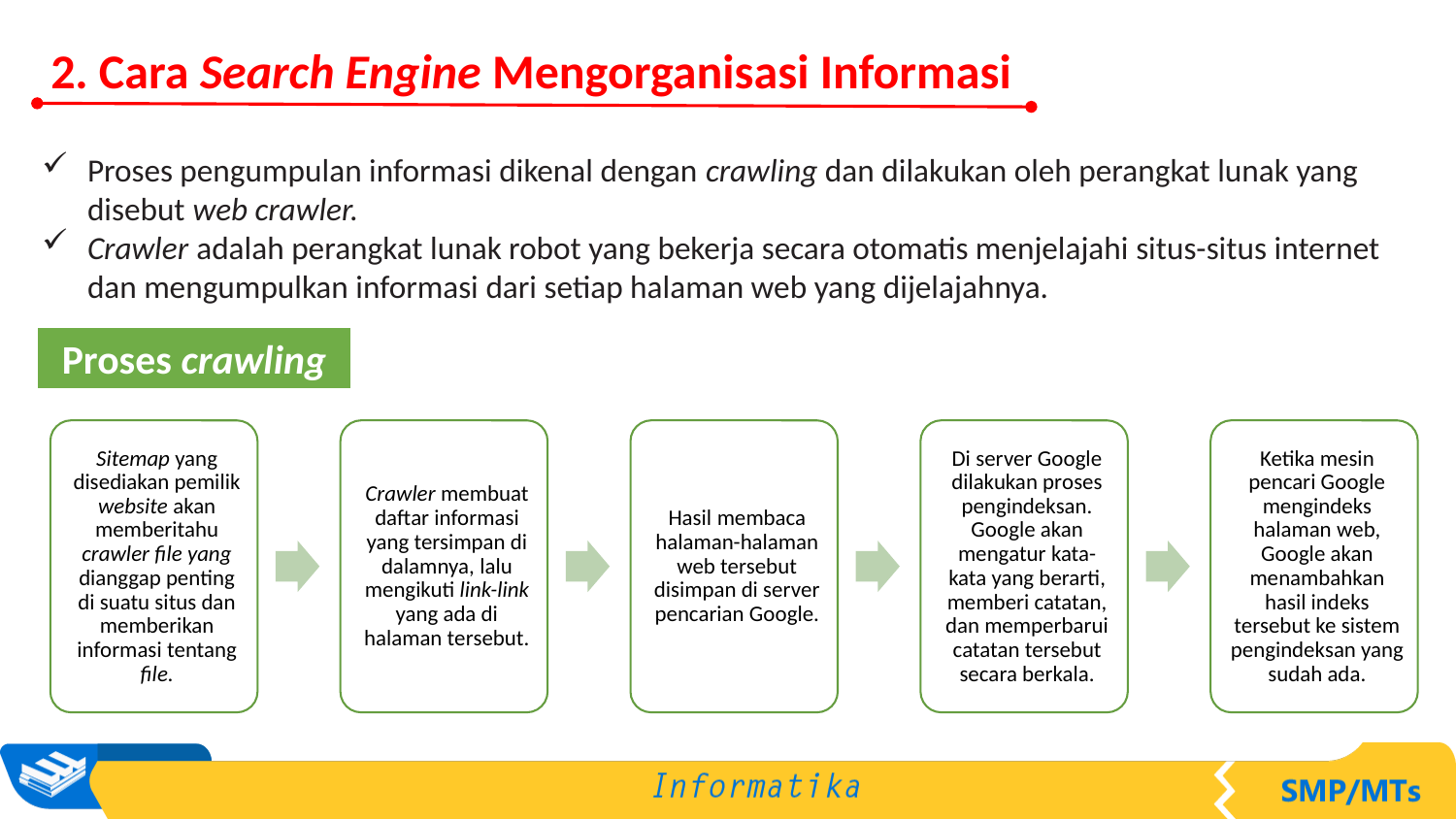

2. Cara Search Engine Mengorganisasi Informasi
Proses pengumpulan informasi dikenal dengan crawling dan dilakukan oleh perangkat lunak yang disebut web crawler.
Crawler adalah perangkat lunak robot yang bekerja secara otomatis menjelajahi situs-situs internet dan mengumpulkan informasi dari setiap halaman web yang dijelajahnya.
Proses crawling
Sitemap yang disediakan pemilik website akan memberitahu crawler file yang dianggap penting di suatu situs dan memberikan informasi tentang file.

Crawler membuat daftar informasi yang tersimpan di dalamnya, lalu mengikuti link-link yang ada di halaman tersebut.

Hasil membaca halaman-halaman web tersebut disimpan di server pencarian Google.

Di server Google dilakukan proses pengindeksan. Google akan mengatur kata-kata yang berarti, memberi catatan, dan memperbarui catatan tersebut secara berkala.

Ketika mesin pencari Google mengindeks halaman web, Google akan menambahkan hasil indeks tersebut ke sistem pengindeksan yang sudah ada.